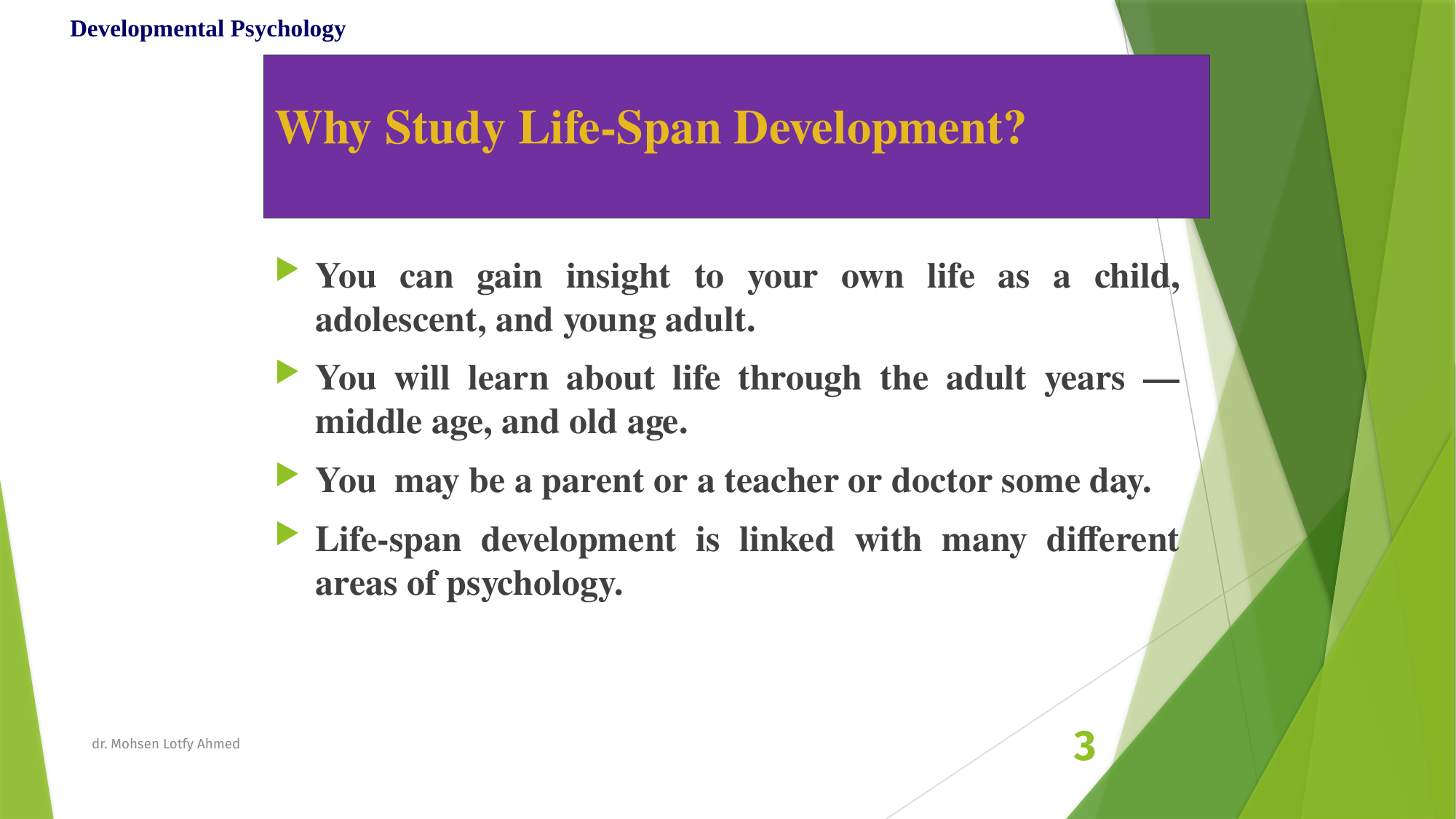

Developmental Psychology
# Why Study Life-Span Development?
You can gain insight to your own life as a child, adolescent, and young adult.
You will learn about life through the adult years —middle age, and old age.
You  may be a parent or a teacher or doctor some day.
Life-span development is linked with many different areas of psychology.
dr. Mohsen Lotfy Ahmed
3